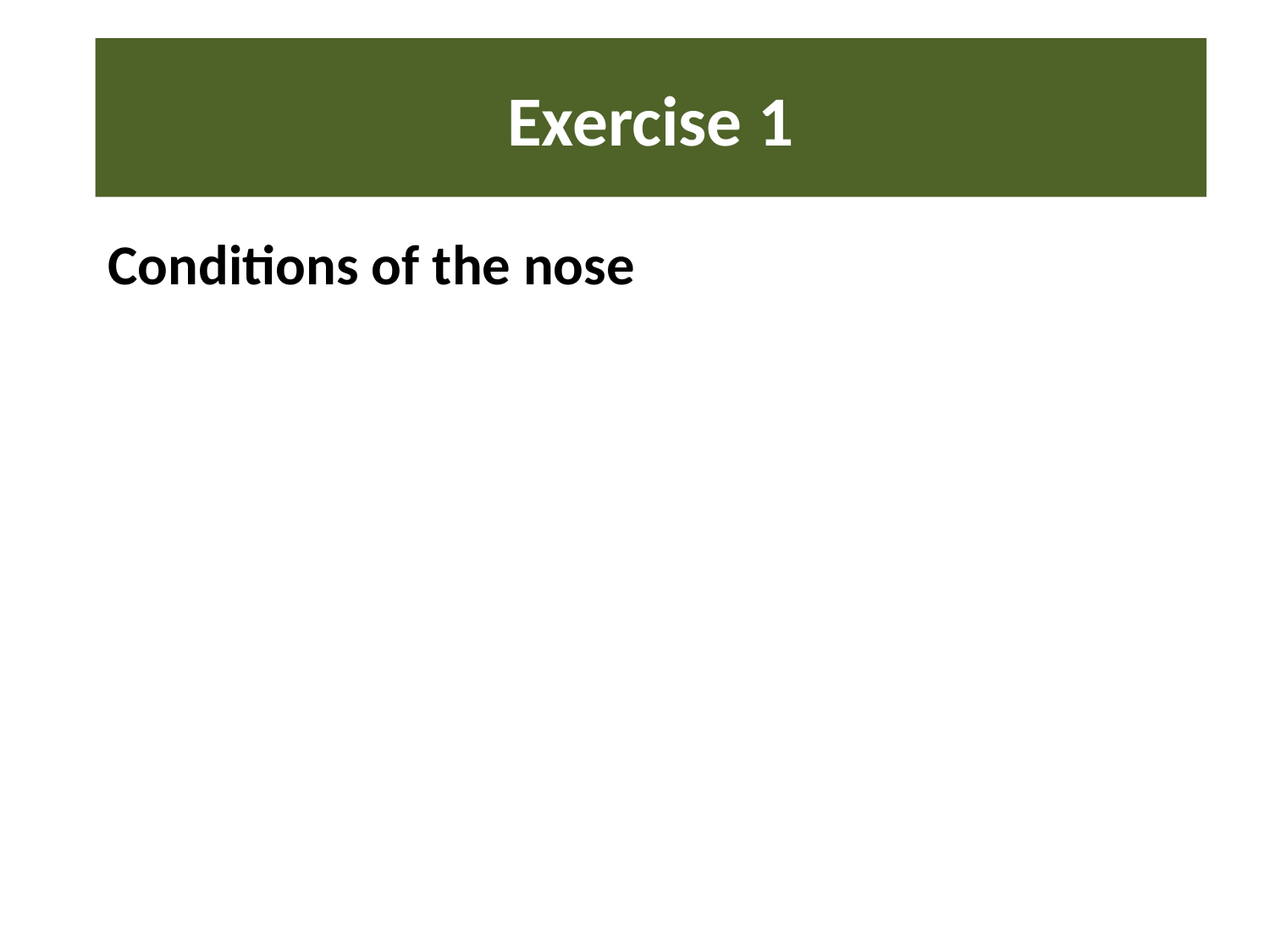

# Exercise 1
Conditions of the nose